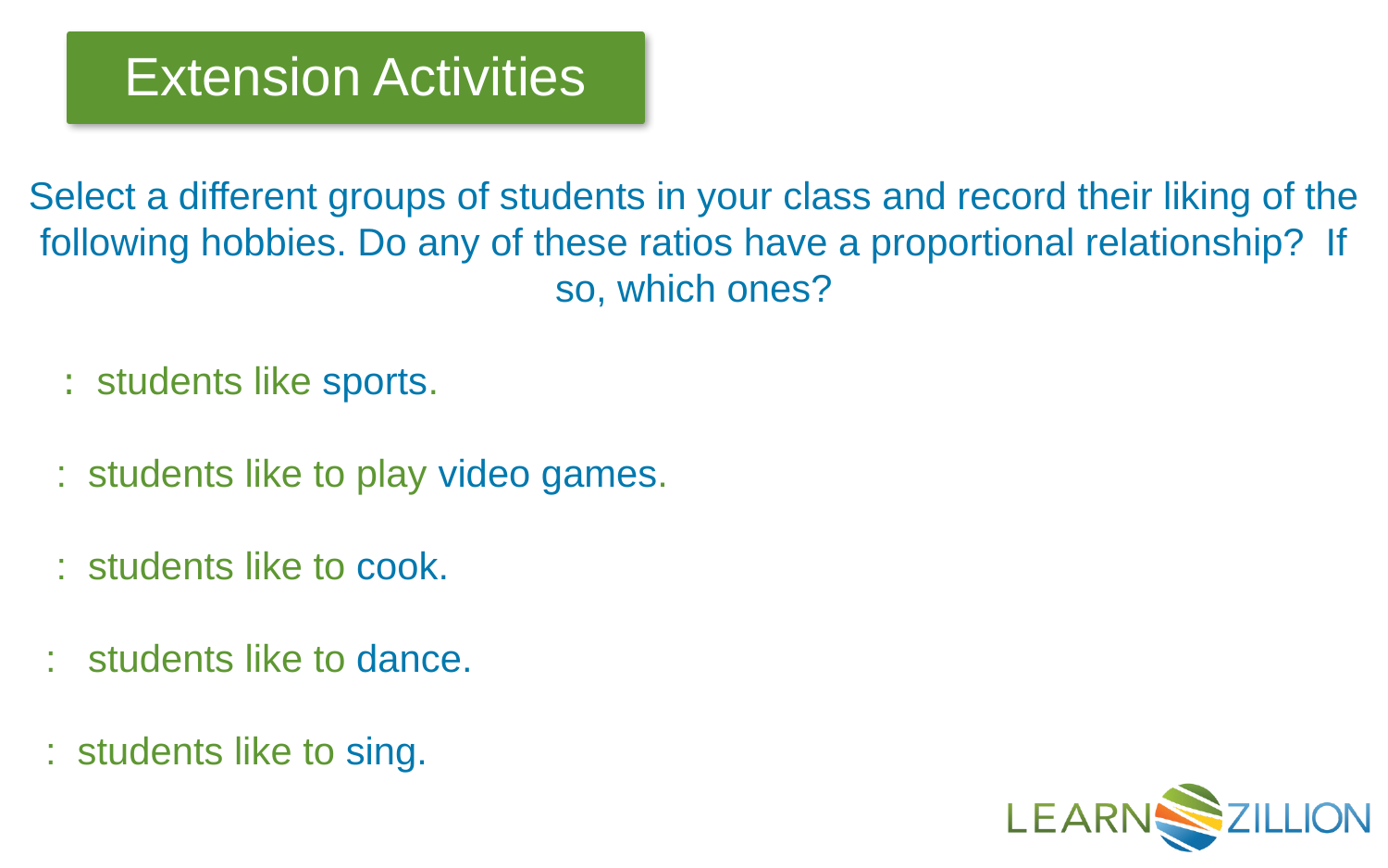

Select a different groups of students in your class and record their liking of the following hobbies. Do any of these ratios have a proportional relationship?  If so, which ones?

    :  students like sports.

    :  students like to play video games.

    :  students like to cook.

   :   students like to dance.

   :  students like to sing.